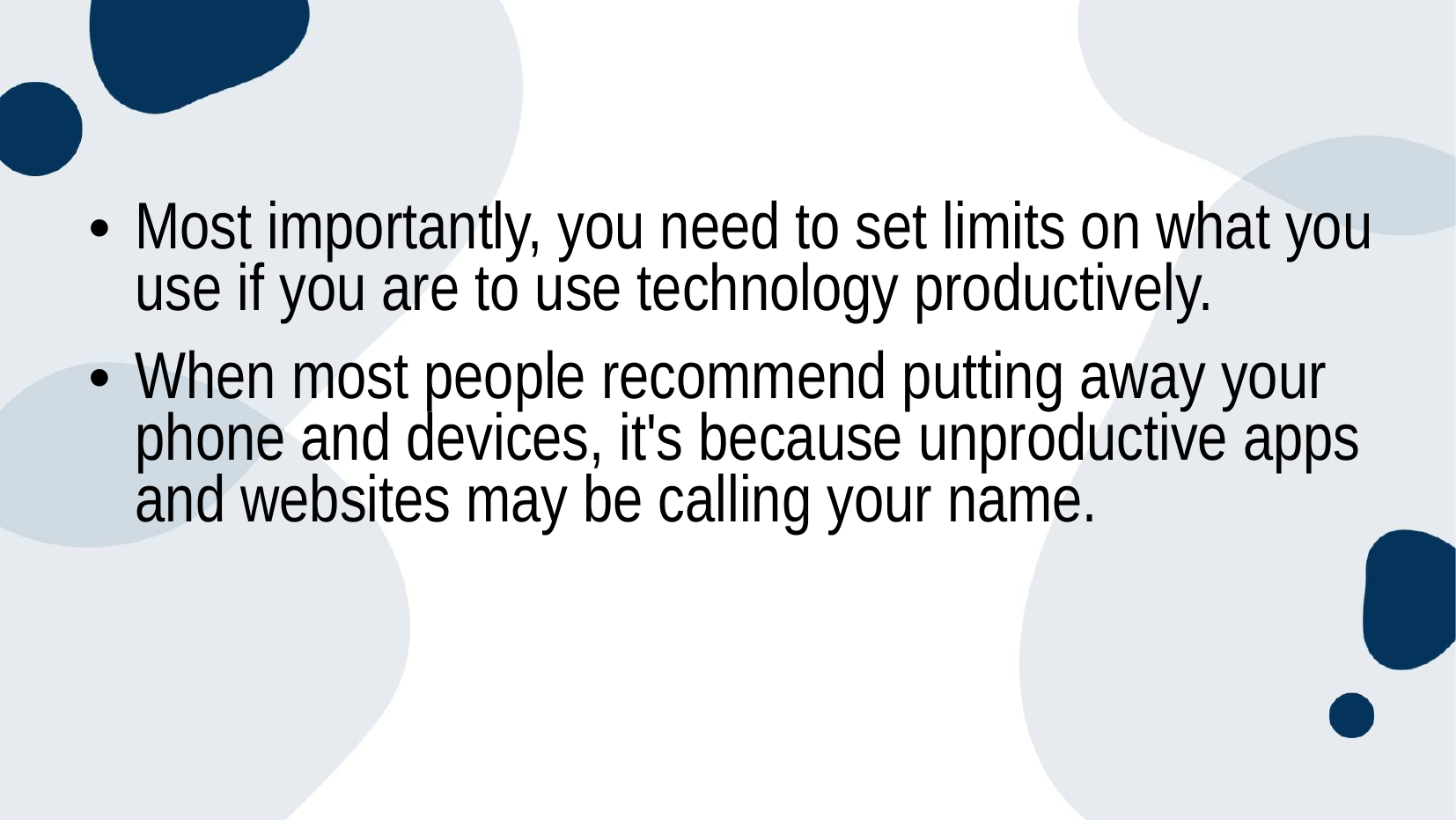

Most importantly, you need to set limits on what you use if you are to use technology productively.
When most people recommend putting away your phone and devices, it's because unproductive apps and websites may be calling your name.